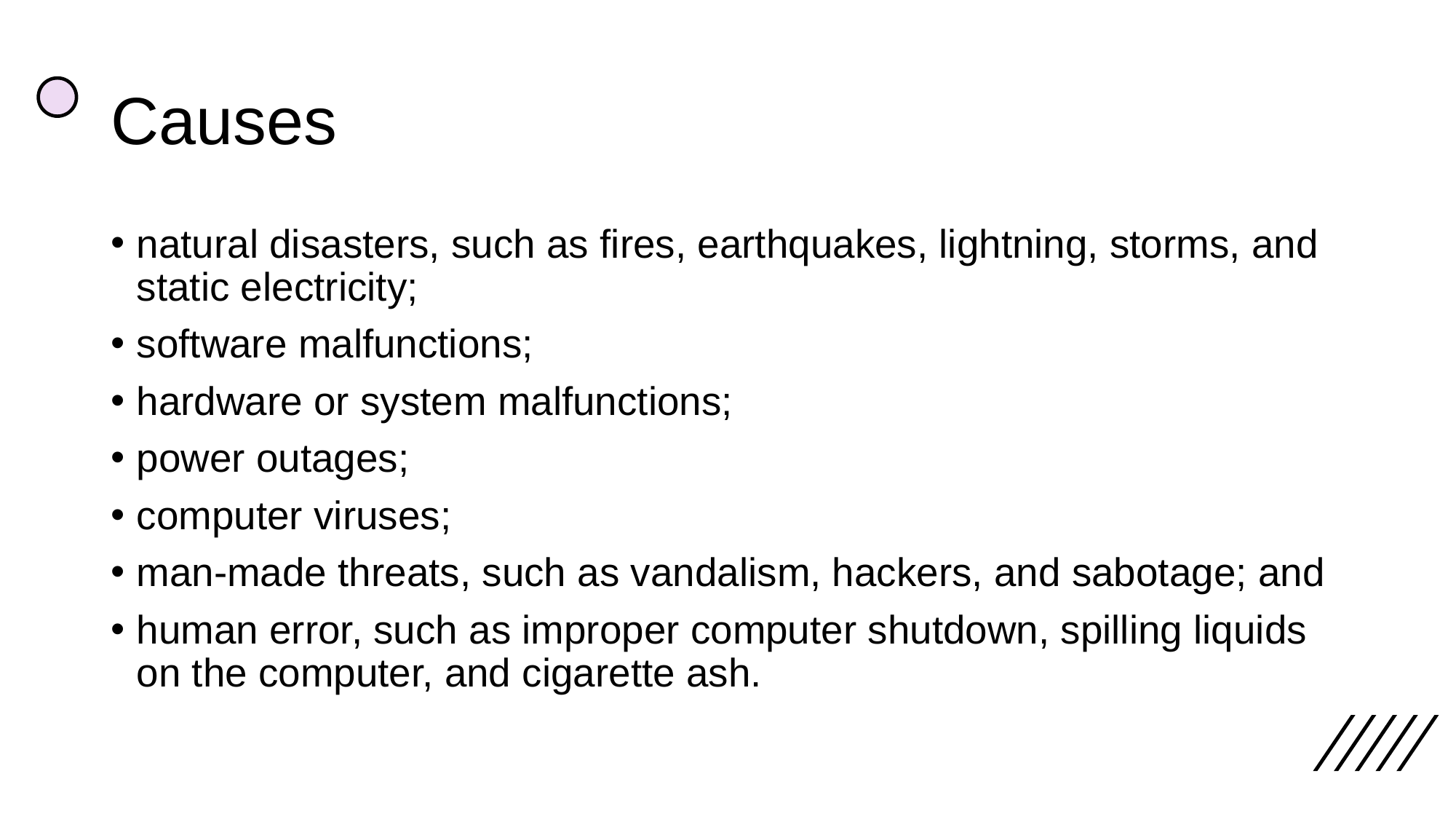

# Causes
natural disasters, such as fires, earthquakes, lightning, storms, and static electricity;
software malfunctions;
hardware or system malfunctions;
power outages;
computer viruses;
man-made threats, such as vandalism, hackers, and sabotage; and
human error, such as improper computer shutdown, spilling liquids on the computer, and cigarette ash.